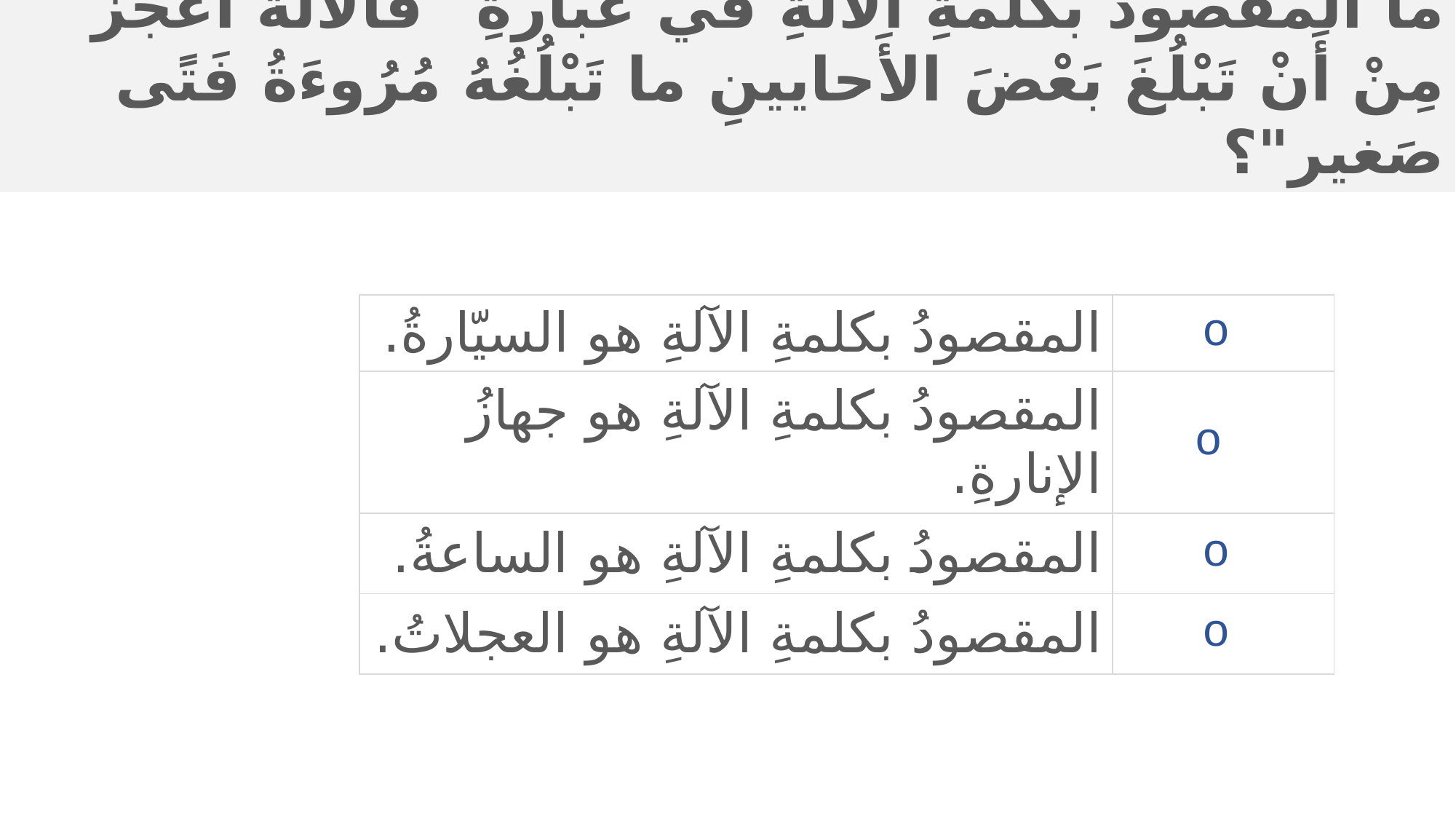

ما المقصودُ بكلمةِ الآلةِ في عبارةِ "فَالْآلَةُ أَعْجَزُ مِنْ أَنْ تَبْلُغَ بَعْضَ الأَحايينِ ما تَبْلُغُهُ مُرُوءَةُ فَتًى صَغير"؟
| المقصودُ بكلمةِ الآلةِ هو السيّارةُ. |  |
| --- | --- |
| المقصودُ بكلمةِ الآلةِ هو جهازُ الإنارةِ. |  |
| المقصودُ بكلمةِ الآلةِ هو الساعةُ. |  |
| المقصودُ بكلمةِ الآلةِ هو العجلاتُ. |  |